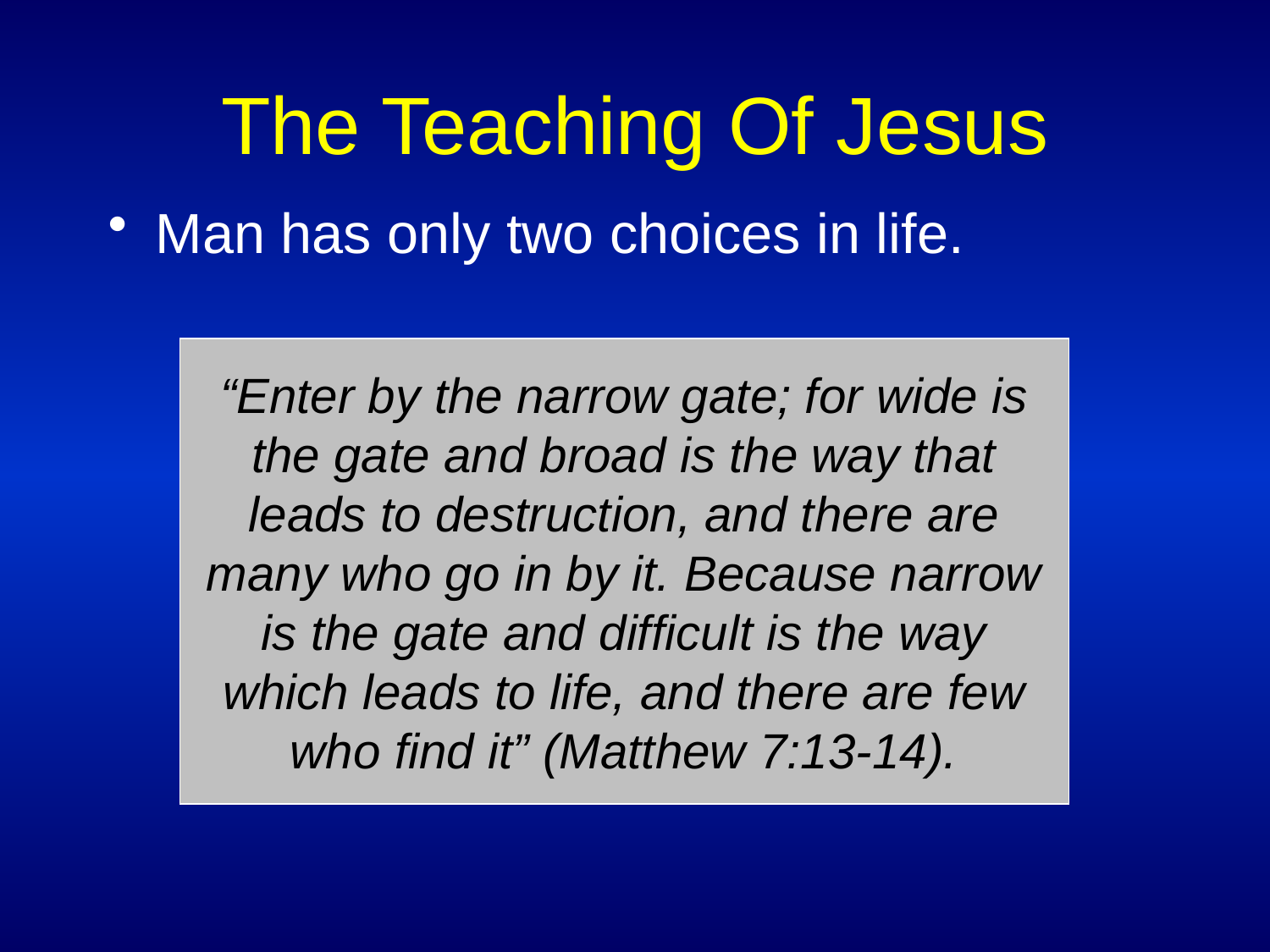

# The Teaching Of Jesus
Man has only two choices in life.
“Enter by the narrow gate; for wide is the gate and broad is the way that leads to destruction, and there are many who go in by it. Because narrow is the gate and difficult is the way which leads to life, and there are few who find it” (Matthew 7:13-14).